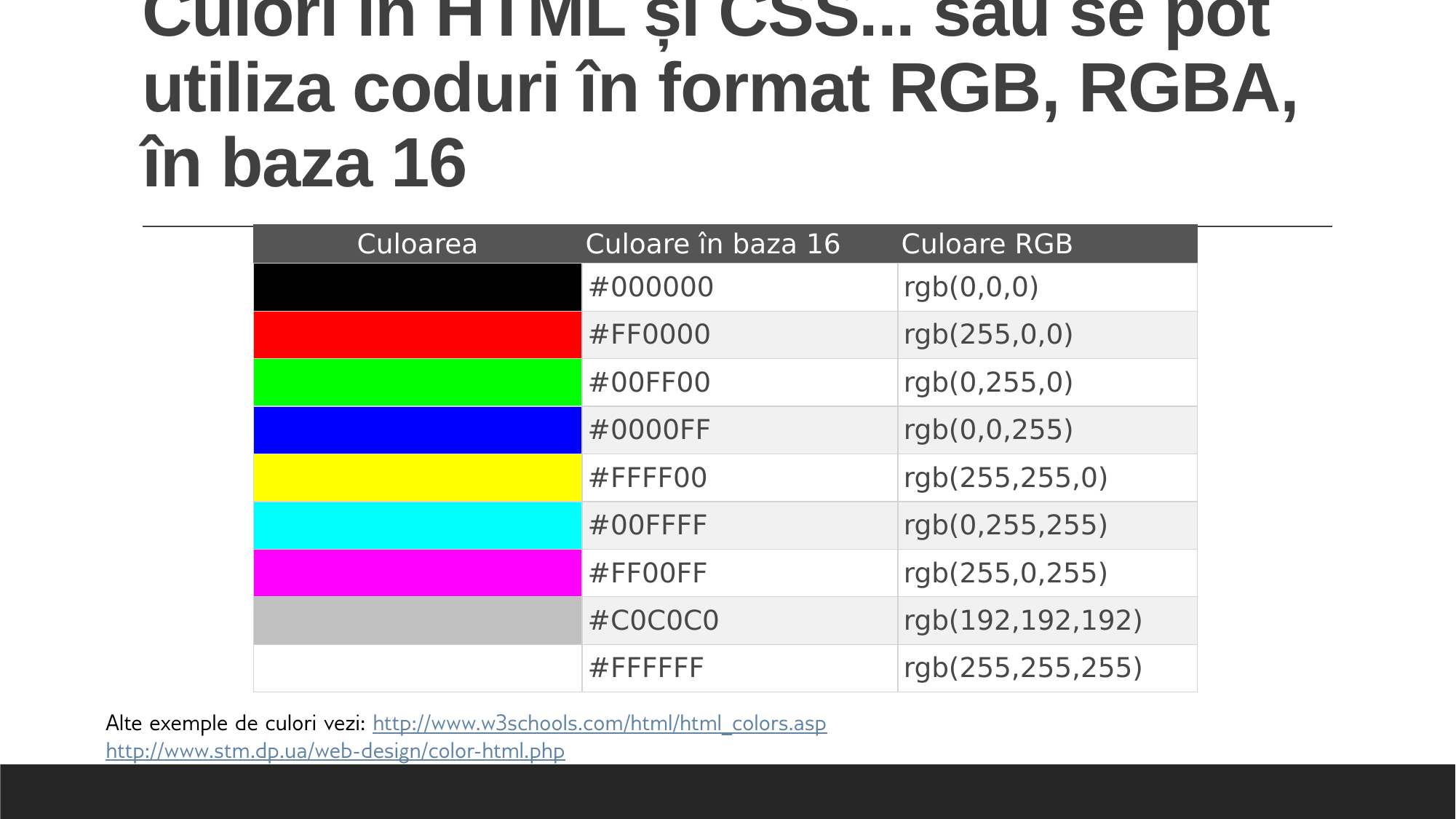

# Culori în HTML și CSS... sau se pot utiliza coduri în format RGB, RGBA, în baza 16
| Culoarea | Culoare în baza 16 | Culoare RGB |
| --- | --- | --- |
|  | #000000 | rgb(0,0,0) |
|  | #FF0000 | rgb(255,0,0) |
|  | #00FF00 | rgb(0,255,0) |
|  | #0000FF | rgb(0,0,255) |
|  | #FFFF00 | rgb(255,255,0) |
|  | #00FFFF | rgb(0,255,255) |
|  | #FF00FF | rgb(255,0,255) |
|  | #C0C0C0 | rgb(192,192,192) |
|  | #FFFFFF | rgb(255,255,255) |
Alte exemple de culori vezi: http://www.w3schools.com/html/html_colors.asp
http://www.stm.dp.ua/web-design/color-html.php